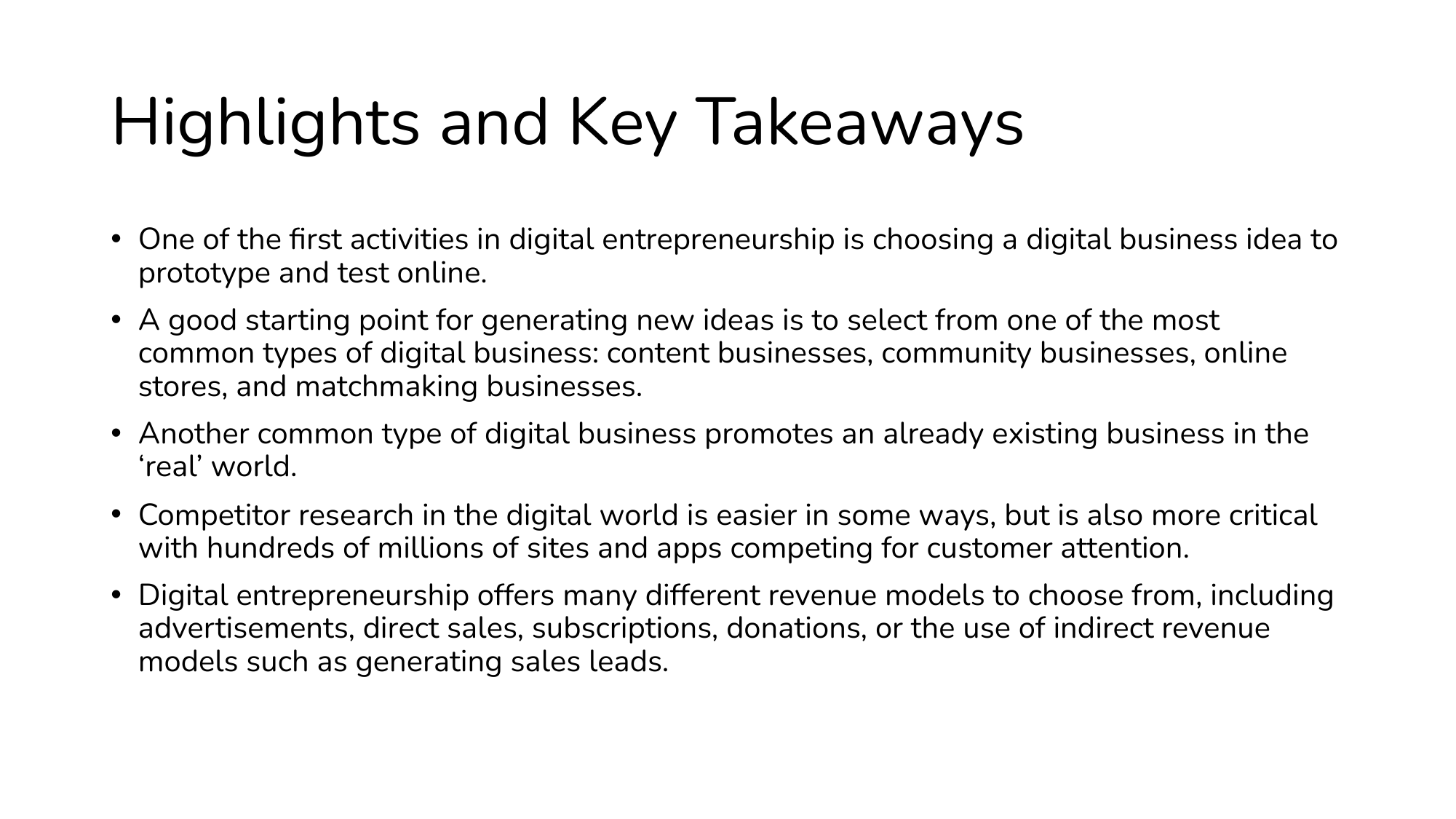

# Highlights and Key Takeaways
One of the first activities in digital entrepreneurship is choosing a digital business idea to prototype and test online.
A good starting point for generating new ideas is to select from one of the most common types of digital business: content businesses, community businesses, online stores, and matchmaking businesses.
Another common type of digital business promotes an already existing business in the ‘real’ world.
Competitor research in the digital world is easier in some ways, but is also more critical with hundreds of millions of sites and apps competing for customer attention.
Digital entrepreneurship offers many different revenue models to choose from, including advertisements, direct sales, subscriptions, donations, or the use of indirect revenue models such as generating sales leads.